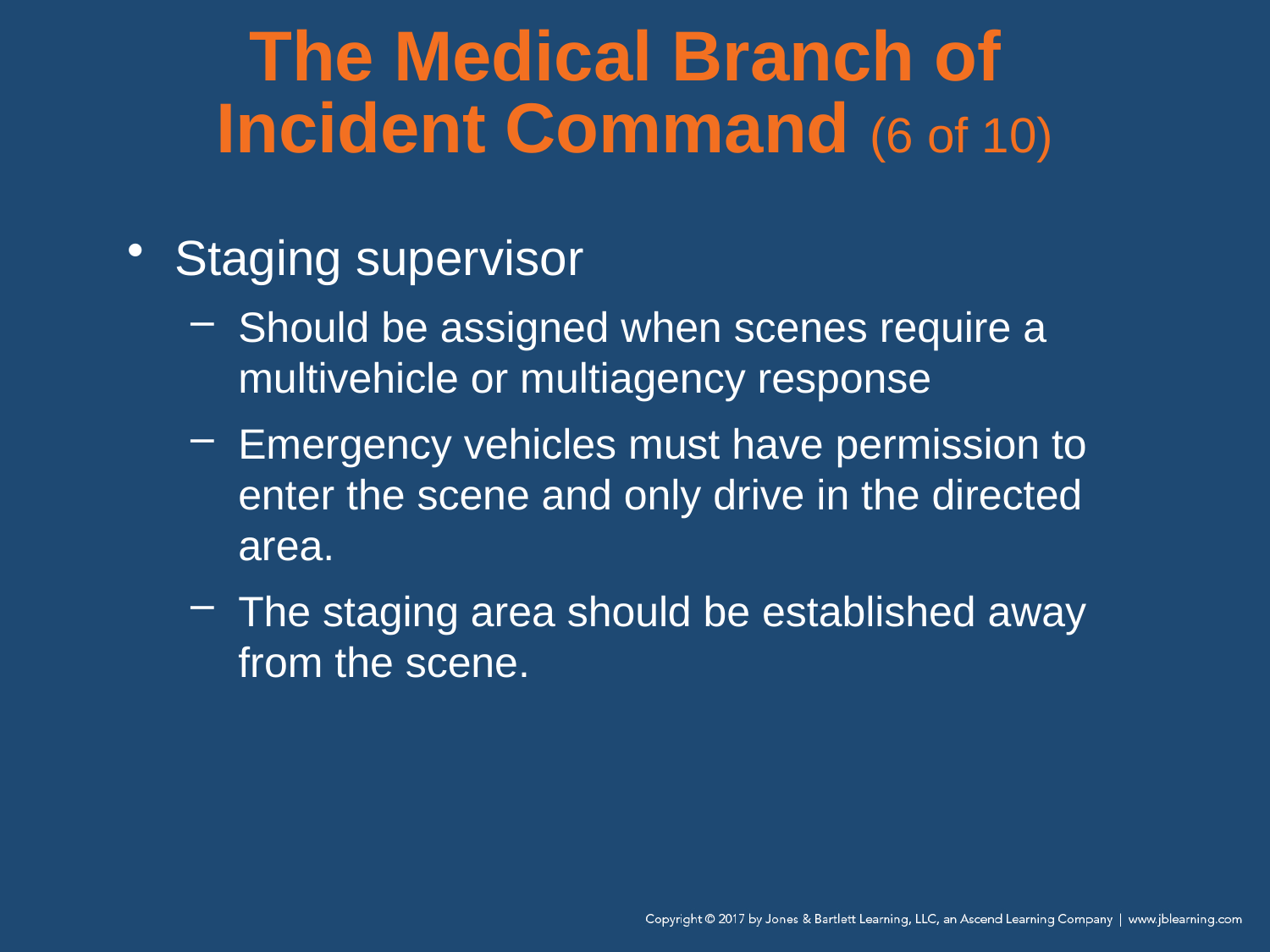

# The Medical Branch of Incident Command (6 of 10)
Staging supervisor
Should be assigned when scenes require a multivehicle or multiagency response
Emergency vehicles must have permission to enter the scene and only drive in the directed area.
The staging area should be established away from the scene.